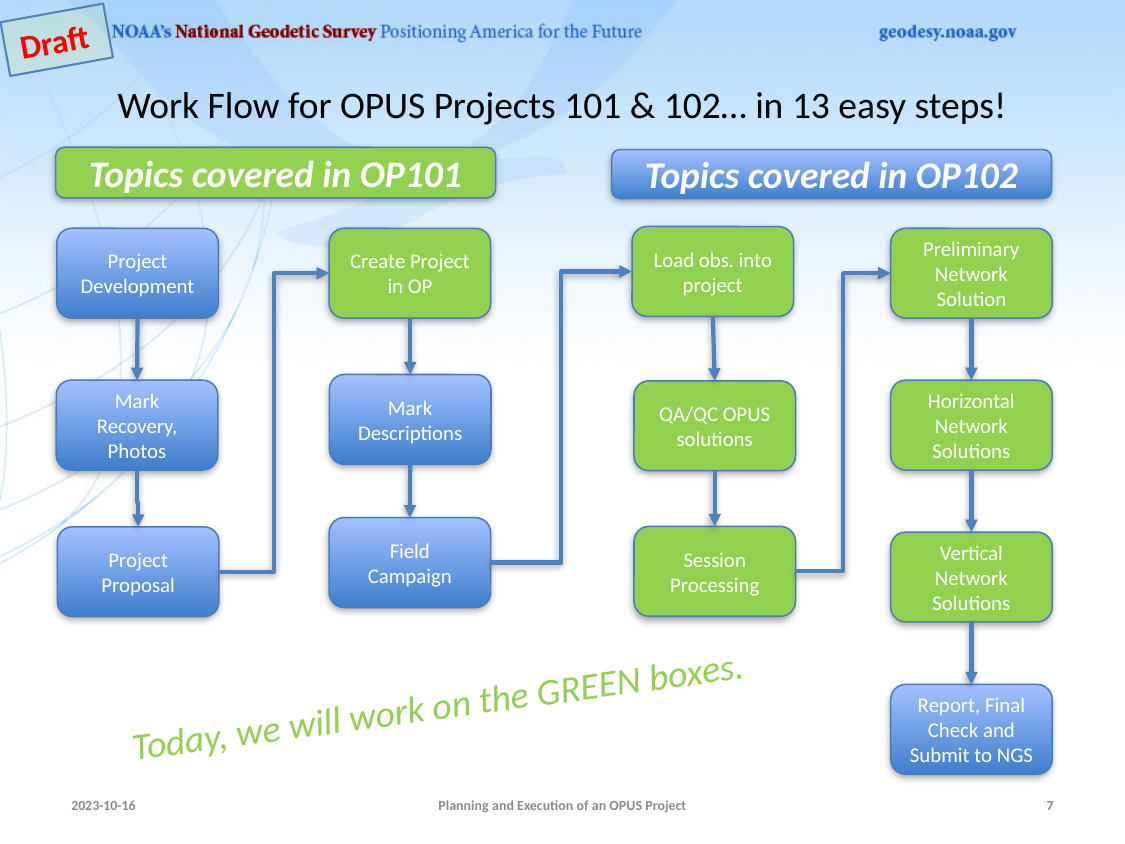

Draft
# Work Flow for OPUS Projects 101 & 102… in 13 easy steps!
Topics covered in OP101
Topics covered in OP102
Load obs. into project
Project Development
Create Project in OP
Preliminary Network Solution
Mark Descriptions
Mark Recovery, Photos
Horizontal Network Solutions
QA/QC OPUS solutions
Field Campaign
Session Processing
Project Proposal
Vertical Network Solutions
Today, we will work on the GREEN boxes.
Report, Final Check and Submit to NGS
2023-10-16
Planning and Execution of an OPUS Project
7